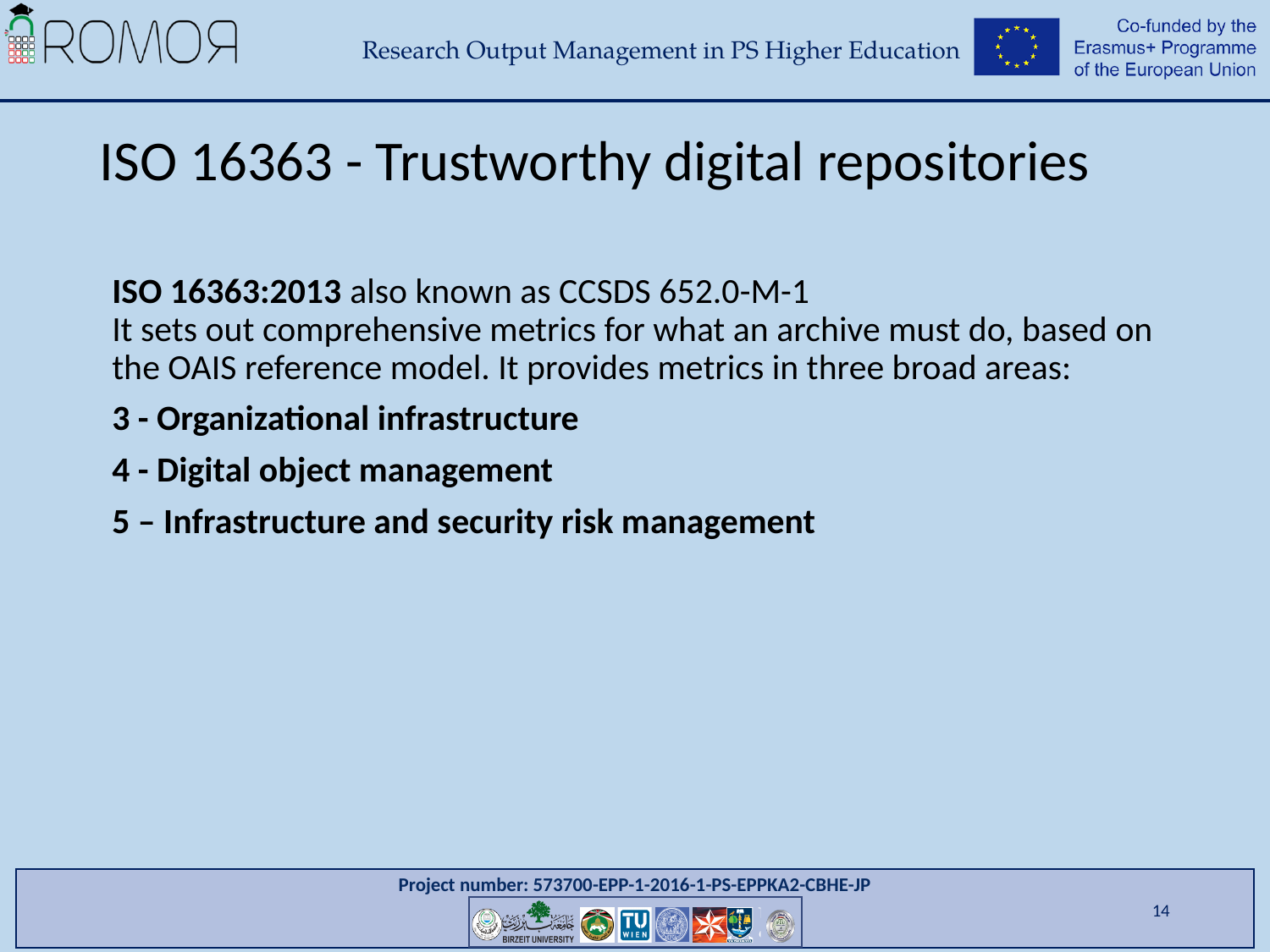

# ISO 16363 - Trustworthy digital repositories
ISO 16363:2013 also known as CCSDS 652.0-M-1
It sets out comprehensive metrics for what an archive must do, based on the OAIS reference model. It provides metrics in three broad areas:
3 - Organizational infrastructure
4 - Digital object management
5 – Infrastructure and security risk management

14